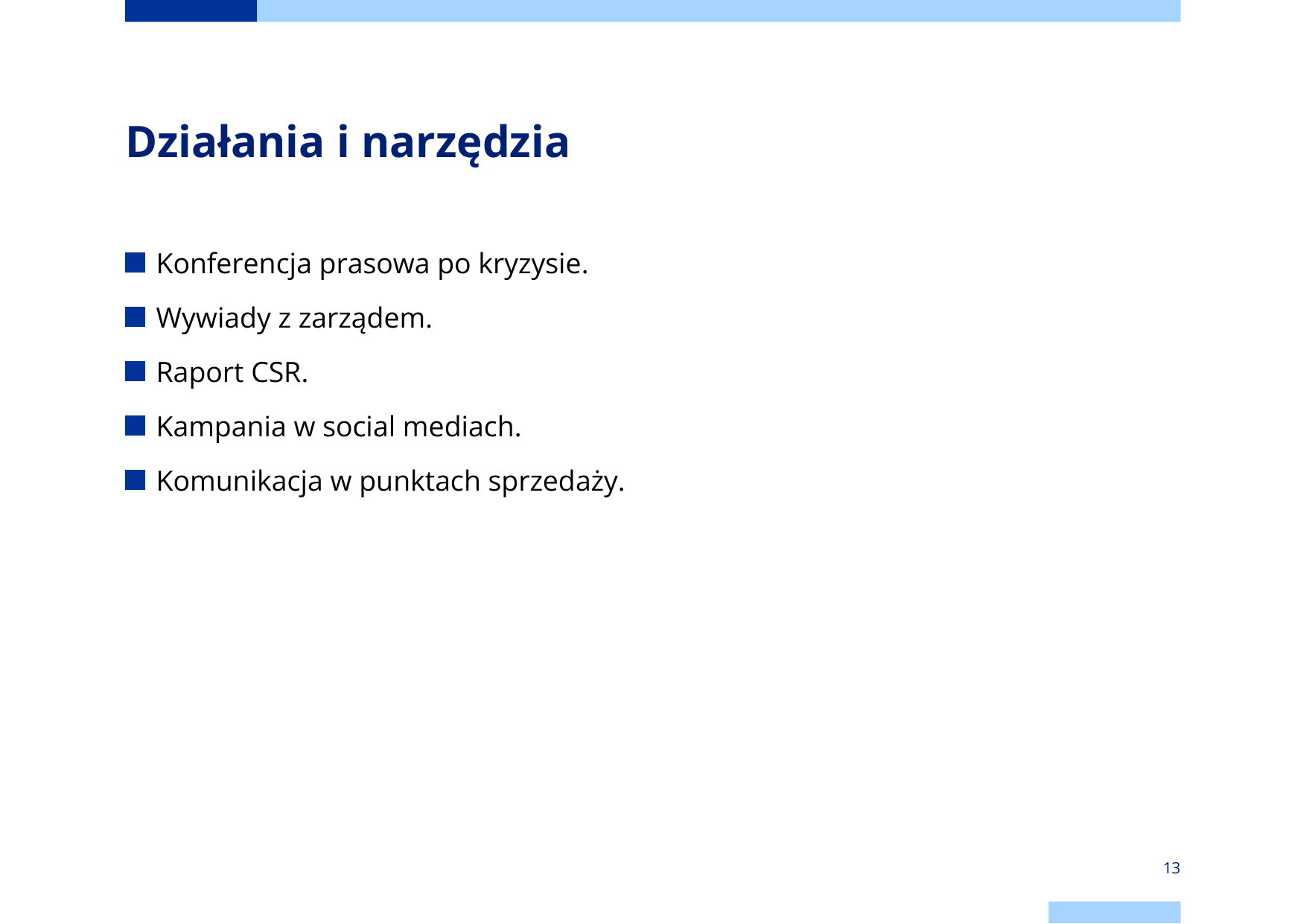

# Działania i narzędzia
Konferencja prasowa po kryzysie.
Wywiady z zarządem.
Raport CSR.
Kampania w social mediach.
Komunikacja w punktach sprzedaży.
13